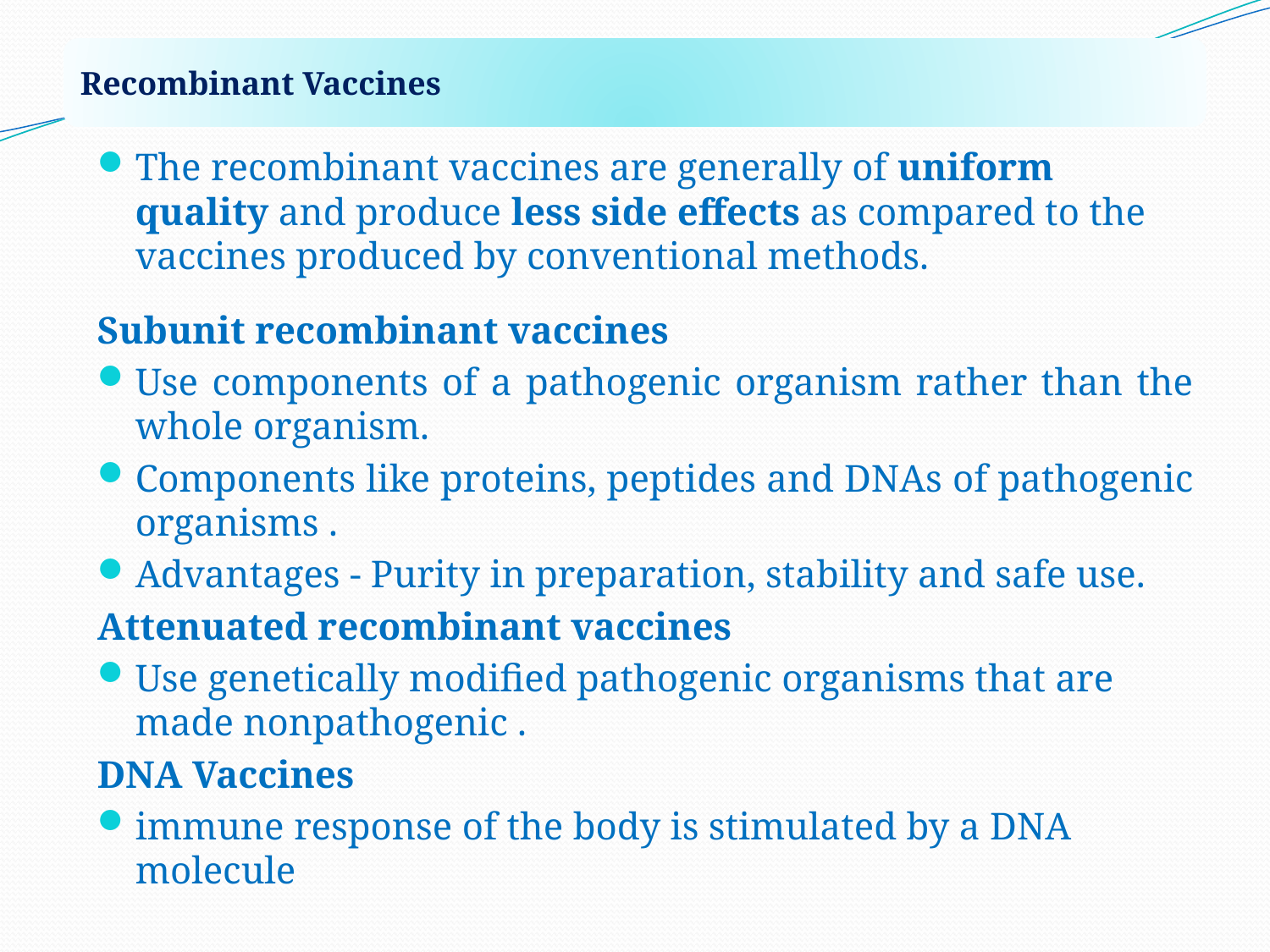

Recombinant Vaccines
The recombinant vaccines are generally of uniform quality and produce less side effects as compared to the vaccines produced by conventional methods.
Subunit recombinant vaccines
Use components of a pathogenic organism rather than the whole organism.
Components like proteins, peptides and DNAs of pathogenic organisms .
Advantages - Purity in preparation, stability and safe use.
Attenuated recombinant vaccines
Use genetically modified pathogenic organisms that are made nonpathogenic .
DNA Vaccines
immune response of the body is stimulated by a DNA molecule